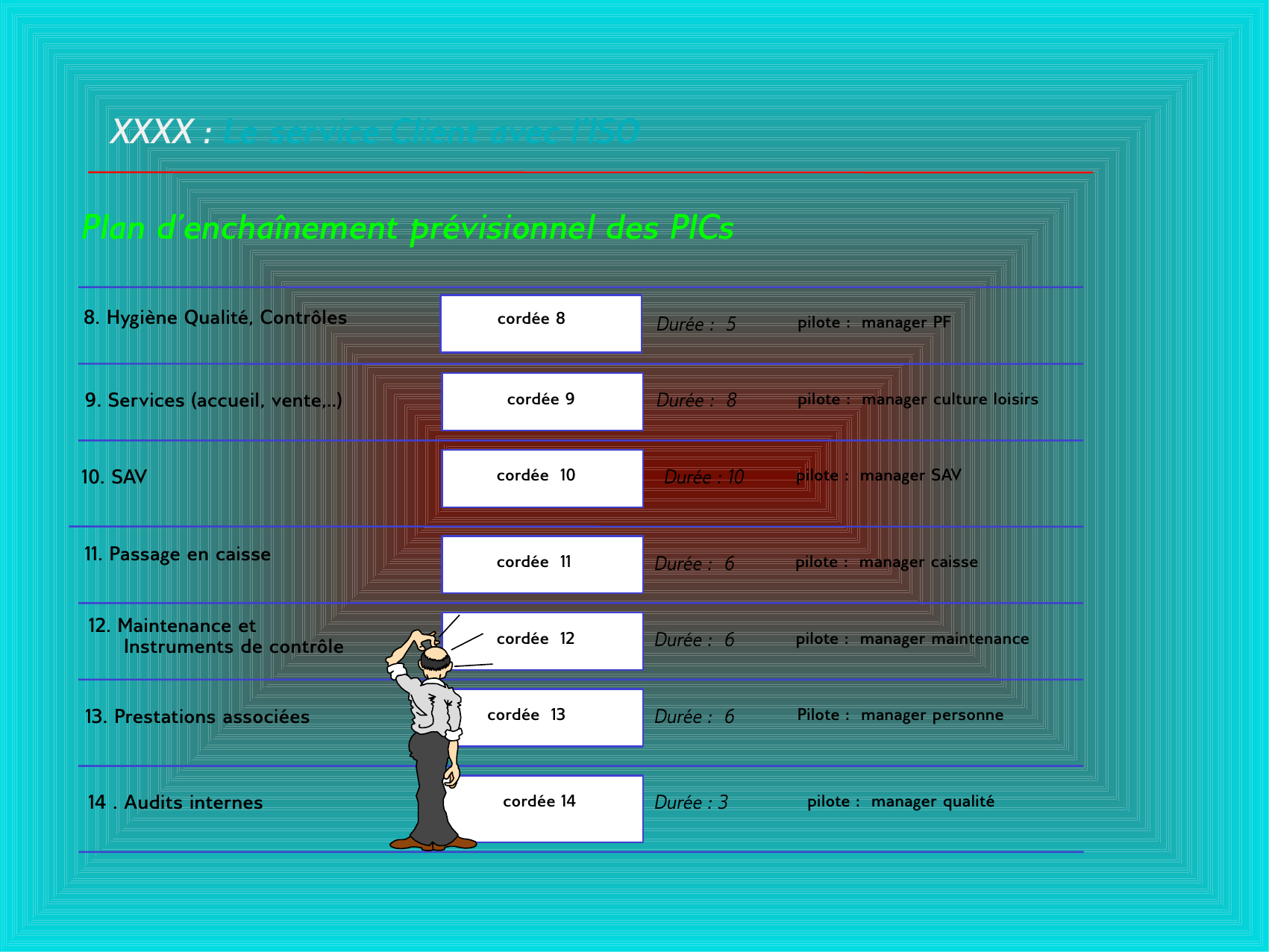

XXXX : Le service Client avec l’ISO

Plan d’enchaînement prévisionnel des PICs

8. Hygiène Qualité, Contrôles

cordée 8
Durée :  5
pilote :  manager PF

9. Services (accueil, vente,..)
Durée :  8
cordée 9
pilote :  manager culture loisirs

10. SAV
Durée : 10
cordée  10
pilote :  manager SAV

11. Passage en caisse

cordée  11
Durée :  6
pilote :  manager caisse

12. Maintenance et

Durée :  6
cordée  12
pilote :  manager maintenance

      Instruments de contrôle

13. Prestations associées
Durée :  6
cordée  13
Pilote :  manager personne

14 . Audits internes
Durée : 3
cordée 14
pilote :  manager qualité

CODIR